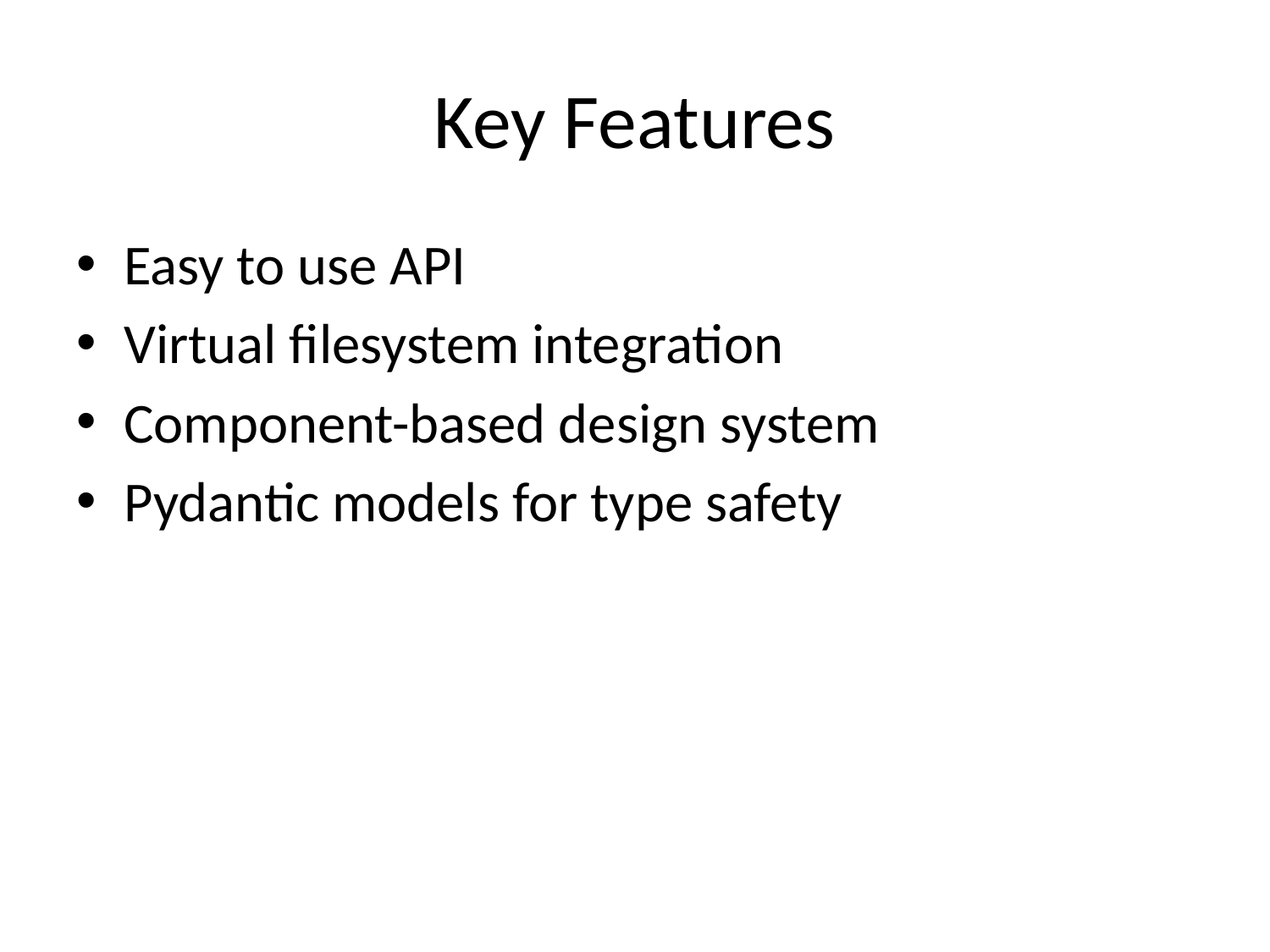

# Key Features
Easy to use API
Virtual filesystem integration
Component-based design system
Pydantic models for type safety